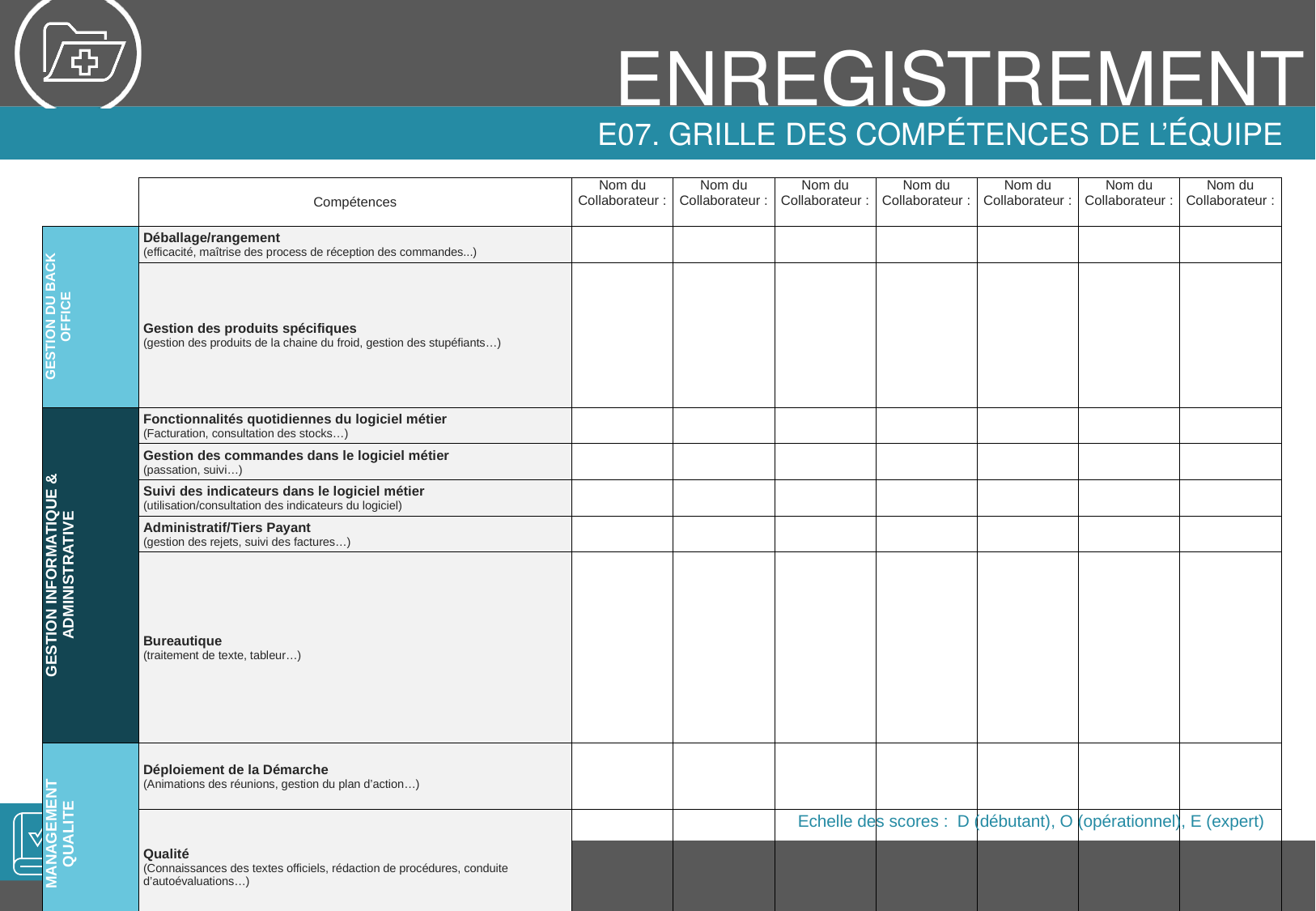

# E07. Grille des compétences de l’équipe
|  | Compétences | Nom du Collaborateur : | Nom du Collaborateur : | Nom du Collaborateur : | Nom du Collaborateur : | Nom du Collaborateur : | Nom du Collaborateur : | Nom du Collaborateur : |
| --- | --- | --- | --- | --- | --- | --- | --- | --- |
| GESTION DU BACK OFFICE | Déballage/rangement (efficacité, maîtrise des process de réception des commandes...) |  |  |  |  |  |  |  |
|  | Gestion des produits spécifiques (gestion des produits de la chaine du froid, gestion des stupéfiants…) |  |  |  |  |  |  |  |
| GESTION INFORMATIQUE & ADMINISTRATIVE | Fonctionnalités quotidiennes du logiciel métier (Facturation, consultation des stocks…) |  |  |  |  |  |  |  |
|  | Gestion des commandes dans le logiciel métier (passation, suivi…) |  |  |  |  |  |  |  |
|  | Suivi des indicateurs dans le logiciel métier (utilisation/consultation des indicateurs du logiciel) |  |  |  |  |  |  |  |
|  | Administratif/Tiers Payant (gestion des rejets, suivi des factures…) |  |  |  |  |  |  |  |
|  | Bureautique (traitement de texte, tableur…) |  |  |  |  |  |  |  |
| MANAGEMENT QUALITE | Déploiement de la Démarche (Animations des réunions, gestion du plan d’action…) |  |  |  |  |  |  |  |
|  | Qualité (Connaissances des textes officiels, rédaction de procédures, conduite d’autoévaluations…) |  |  |  |  |  |  |  |
| SELL IN / SELL OUT | Négociation des Achats (techniques de négociations, connaissance des fournisseurs…) |  |  |  |  |  |  |  |
|  | Politique Commerciale (politique de prix, veille concurrentielle…) |  |  |  |  |  |  |  |
|  | Marketing (animation du site internet, création de supports pour la patientèle, conception des vitrines…) |  |  |  |  |  |  |  |
|  | Merchandising (gestion de façing, mise en avant des promotions…) |  |  |  |  |  |  |  |
Echelle des scores :  D (débutant), O (opérationnel), E (expert)